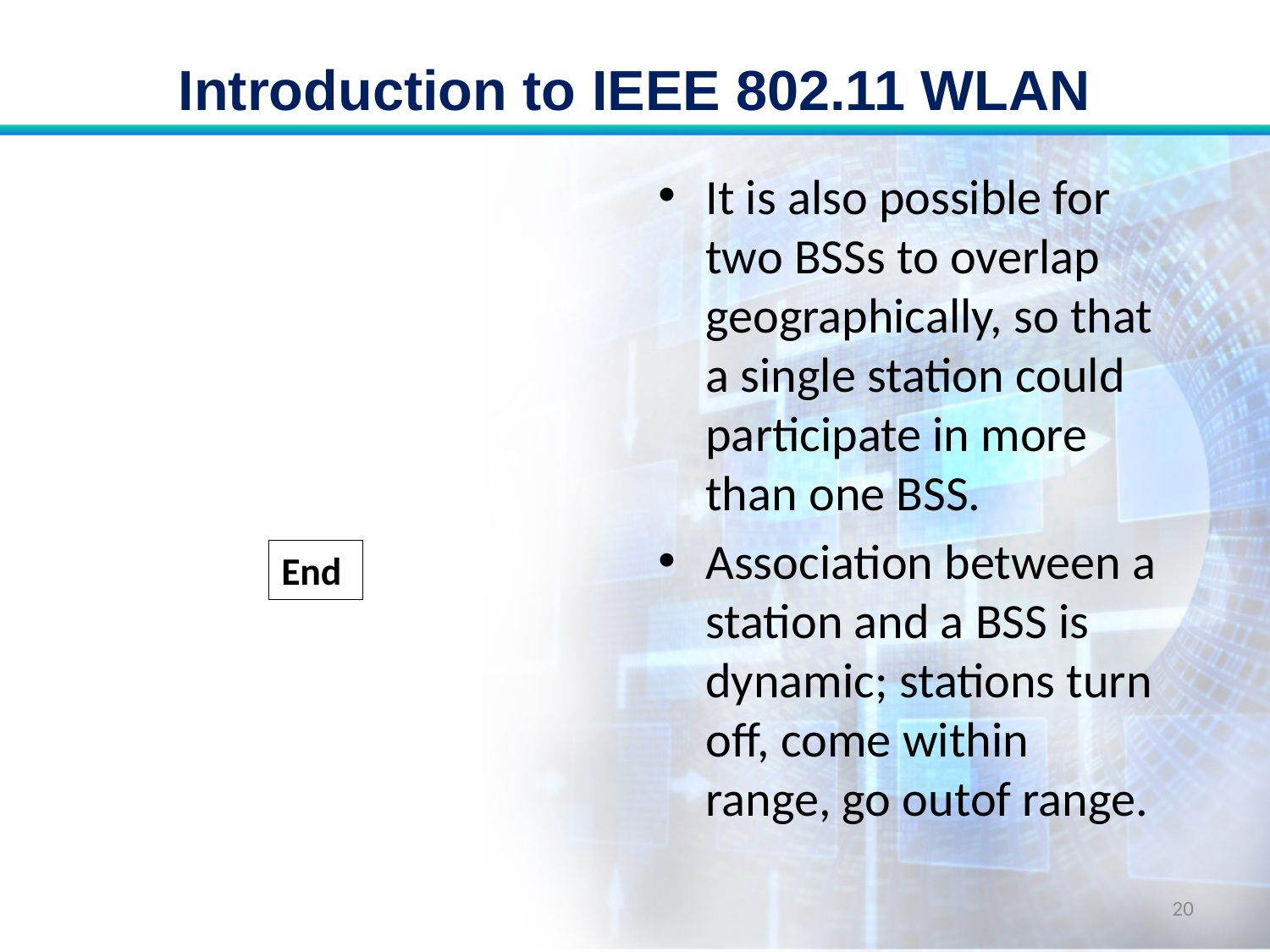

# Introduction to IEEE 802.11 WLAN
It is also possible for two BSSs to overlap geographically, so that a single station could participate in more than one BSS.
Association between a station and a BSS is dynamic; stations turn off, come within range, go outof range.
End
20